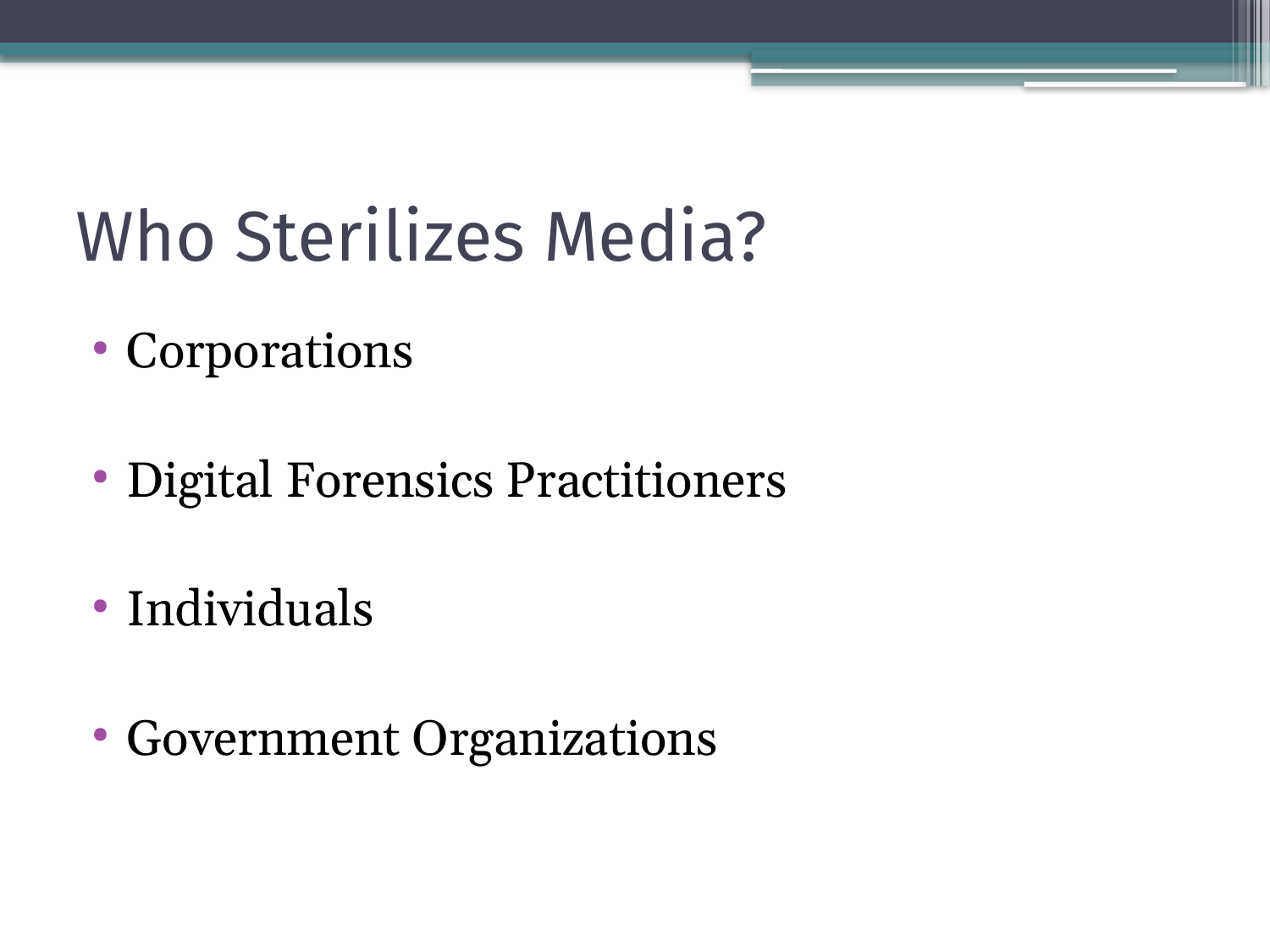

# Who Sterilizes Media?
Corporations

Digital Forensics Practitioners

Individuals

Government Organizations